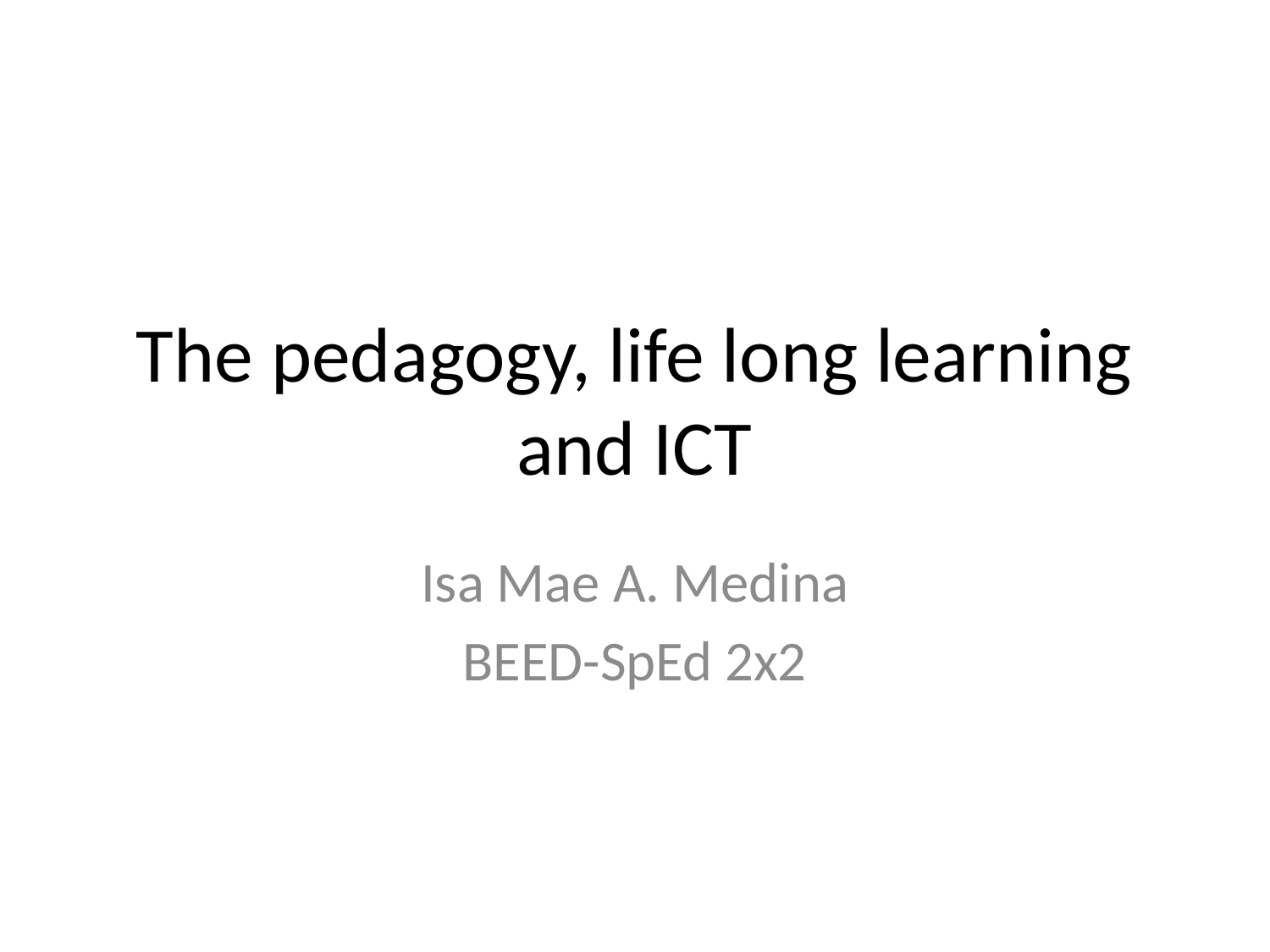

# The pedagogy, life long learning and ICT
Isa Mae A. Medina
BEED-SpEd 2x2